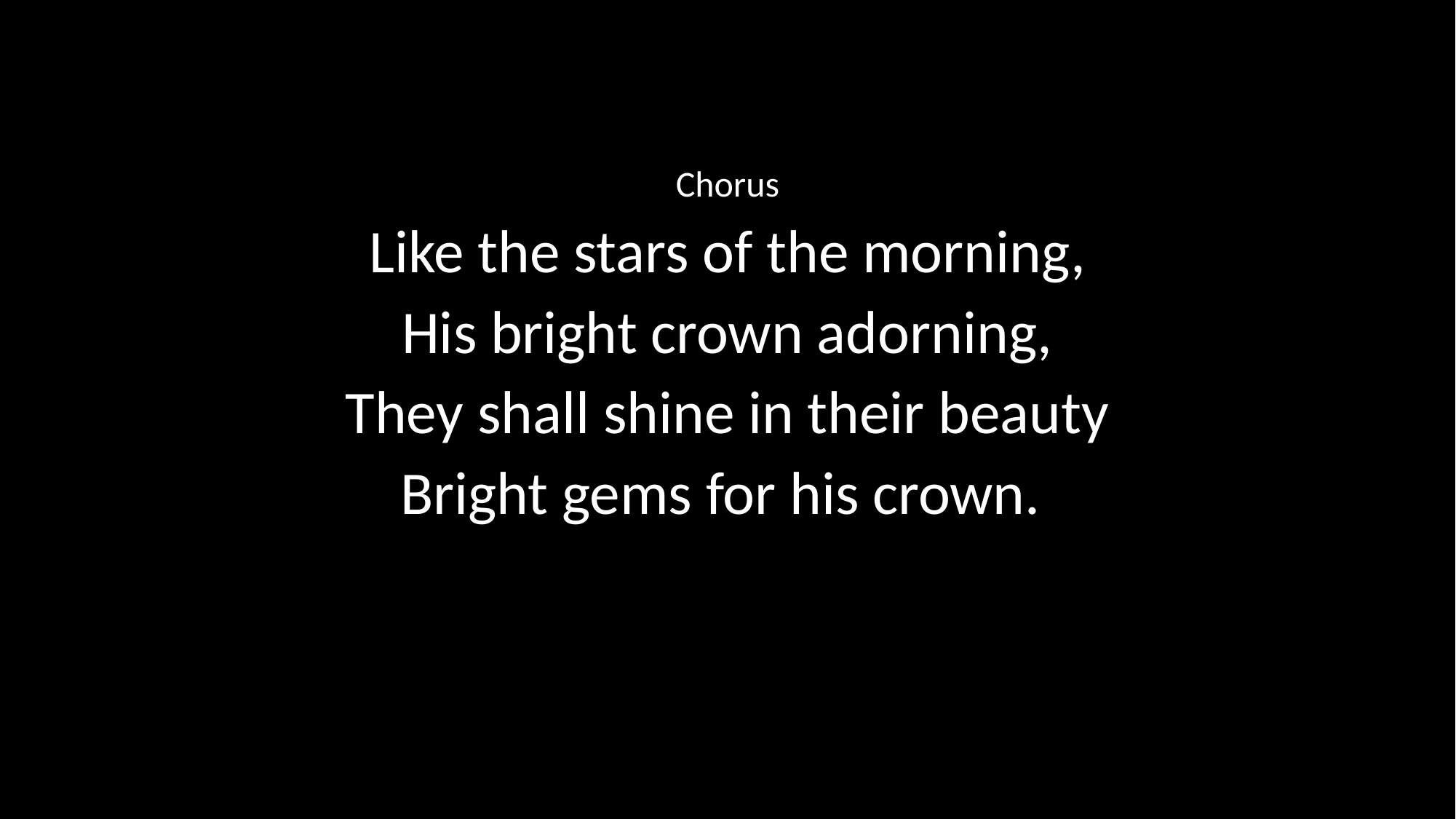

# Chorus
Chorus
Like the stars of the morning,
His bright crown adorning,
They shall shine in their beauty
Bright gems for his crown.